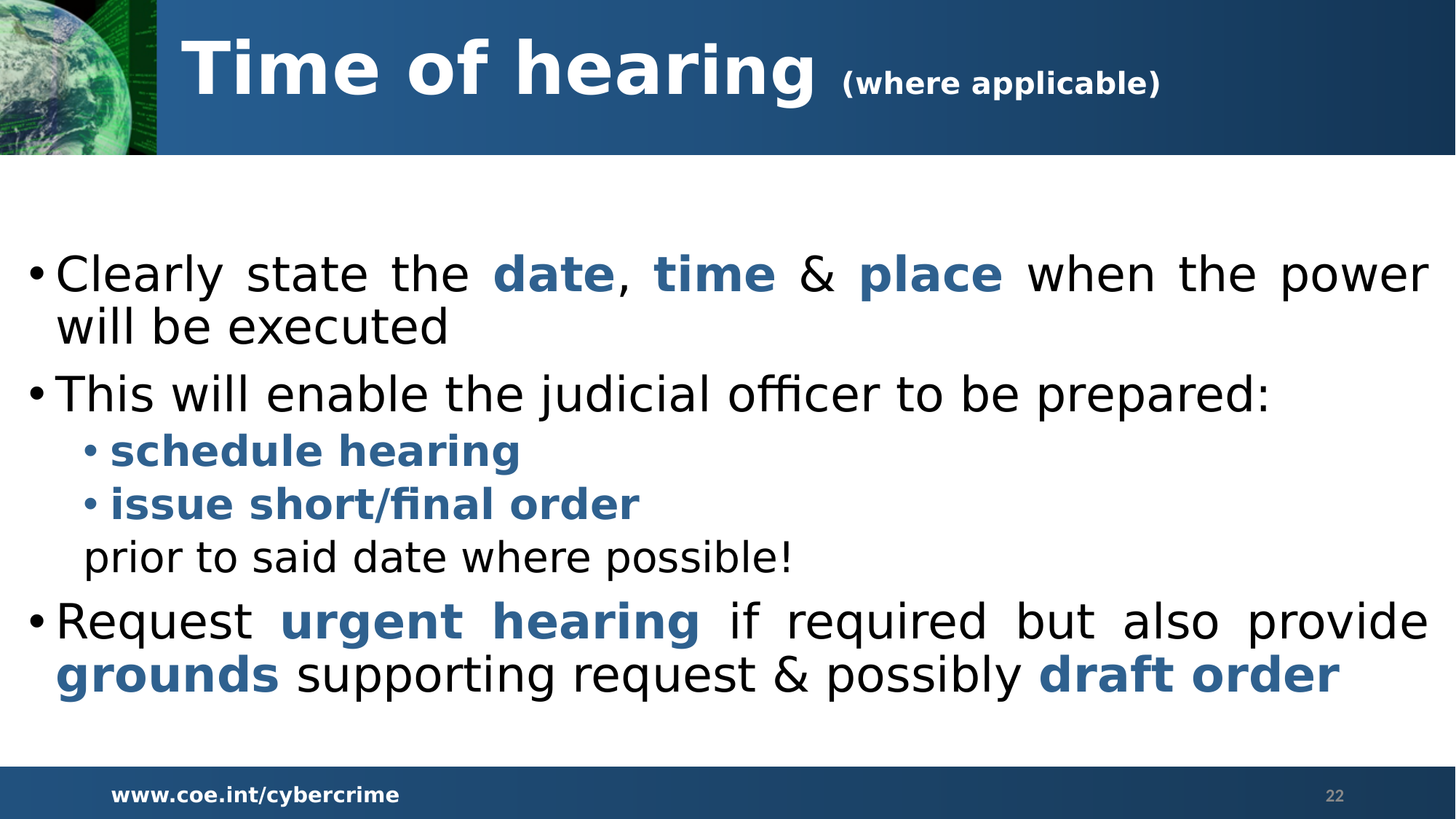

# Time of hearing (where applicable)

Clearly state the date, time & place when the power will be executed
This will enable the judicial officer to be prepared:
schedule hearing
issue short/final order
prior to said date where possible!
Request urgent hearing if required but also provide grounds supporting request & possibly draft order
www.coe.int/cybercrime
22